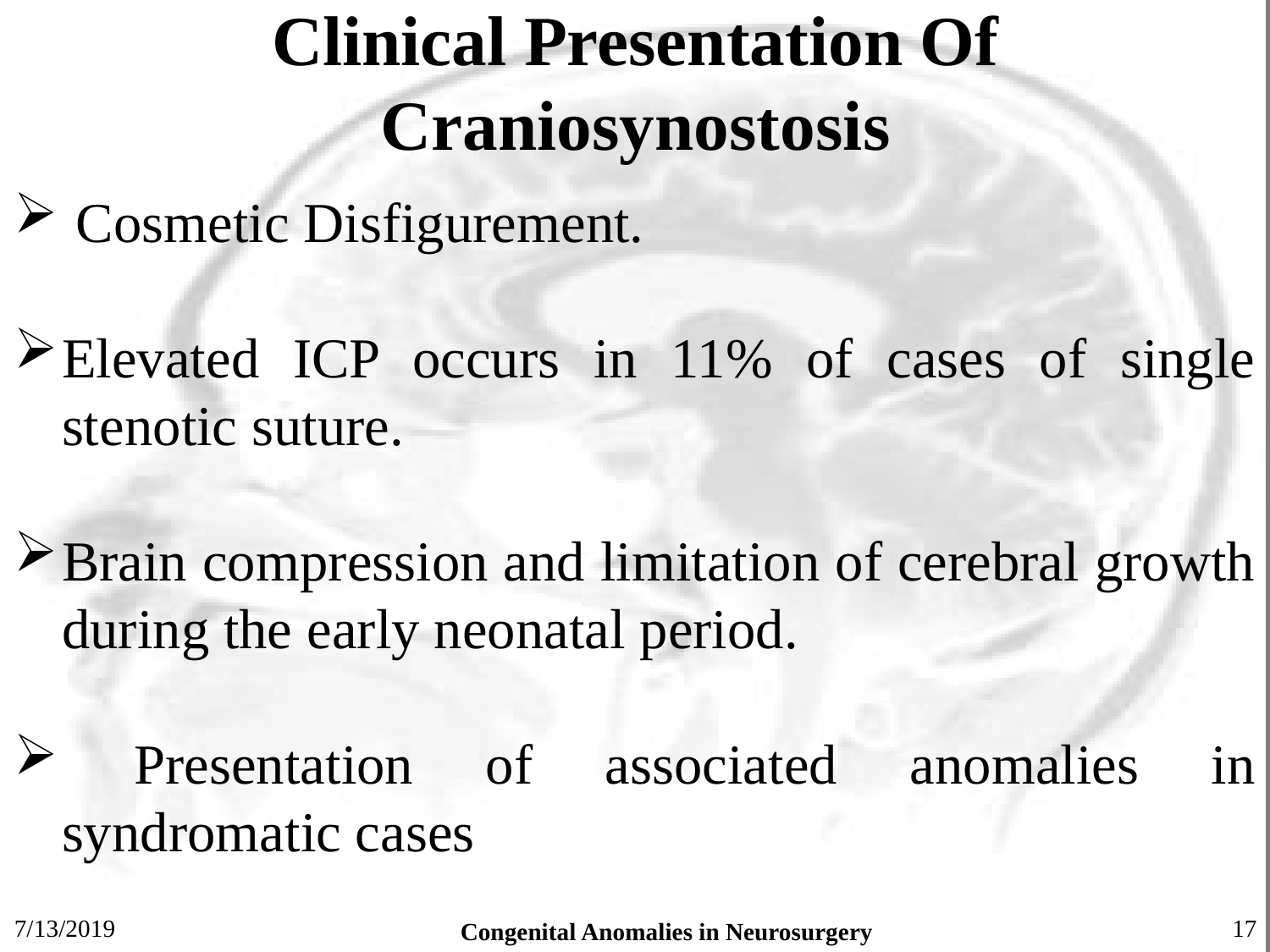

# Clinical Presentation Of Craniosynostosis
 Cosmetic Disfigurement.

Elevated ICP occurs in 11% of cases of single stenotic suture.

Brain compression and limitation of cerebral growth during the early neonatal period.

 Presentation of associated anomalies in syndromatic cases

7/13/2019
Congenital Anomalies in Neurosurgery
17